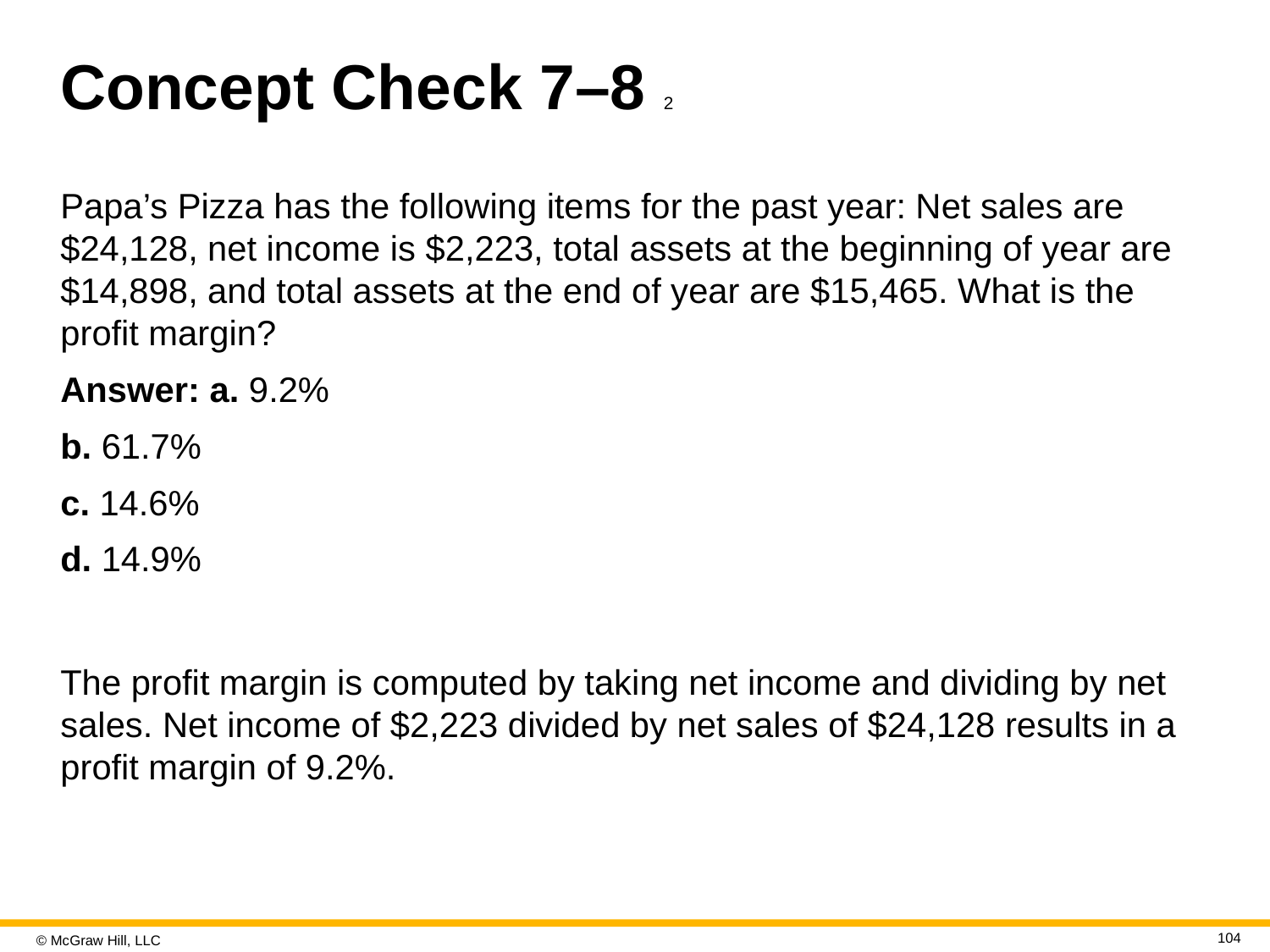

# Concept Check 7–8 2
Papa’s Pizza has the following items for the past year: Net sales are $24,128, net income is $2,223, total assets at the beginning of year are $14,898, and total assets at the end of year are $15,465. What is the profit margin?
Answer: a. 9.2%
b. 61.7%
c. 14.6%
d. 14.9%
The profit margin is computed by taking net income and dividing by net sales. Net income of $2,223 divided by net sales of $24,128 results in a profit margin of 9.2%.
104